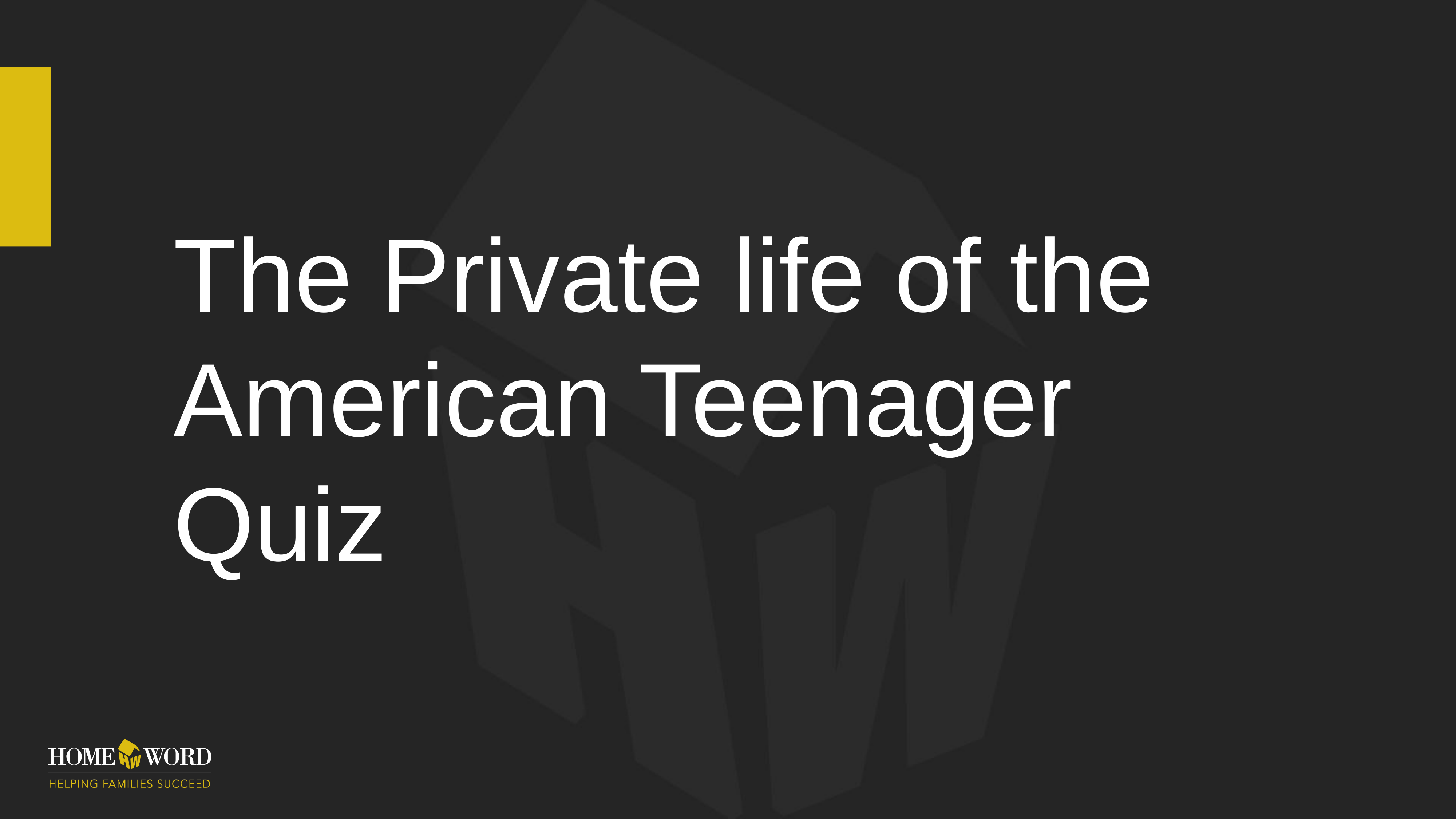

# The Private life of the American Teenager Quiz